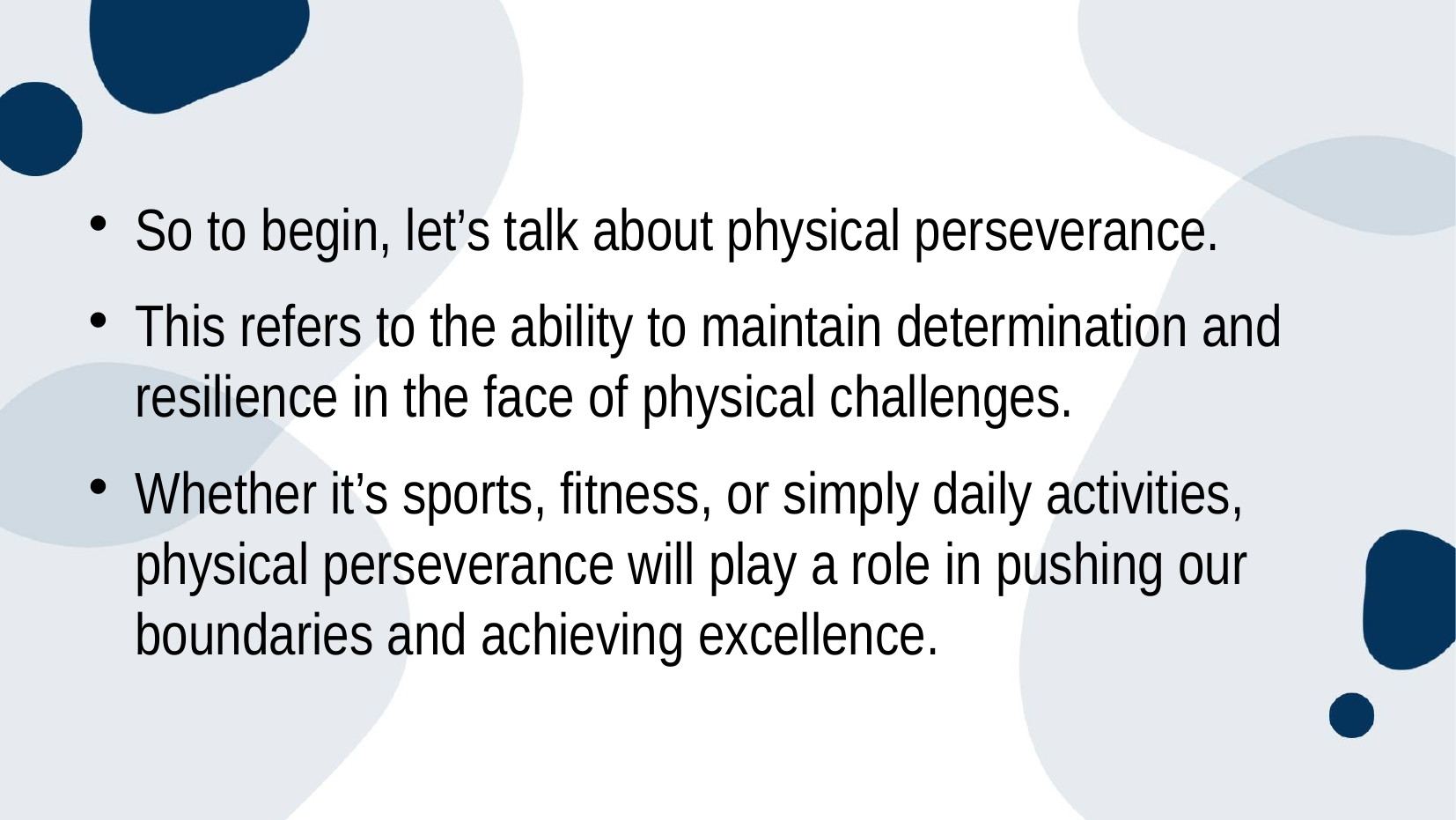

#
So to begin, let’s talk about physical perseverance.
This refers to the ability to maintain determination and resilience in the face of physical challenges.
Whether it’s sports, fitness, or simply daily activities, physical perseverance will play a role in pushing our boundaries and achieving excellence.